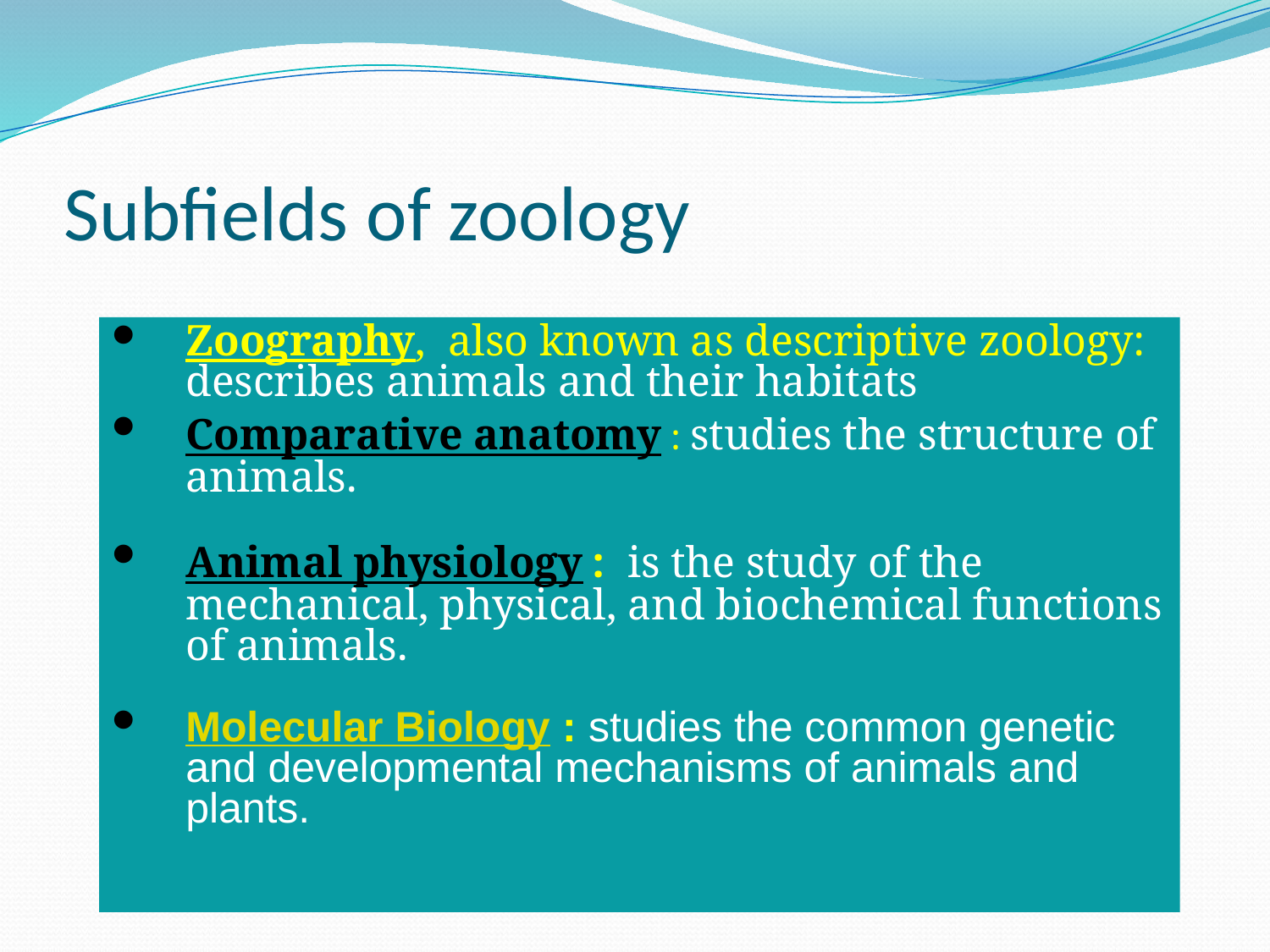

# Subfields of zoology
Zoography,  also known as descriptive zoology: describes animals and their habitats
Comparative anatomy : studies the structure of animals.

Animal physiology :  is the study of the mechanical, physical, and biochemical functions of animals.

Molecular Biology : studies the common genetic and developmental mechanisms of animals and plants.